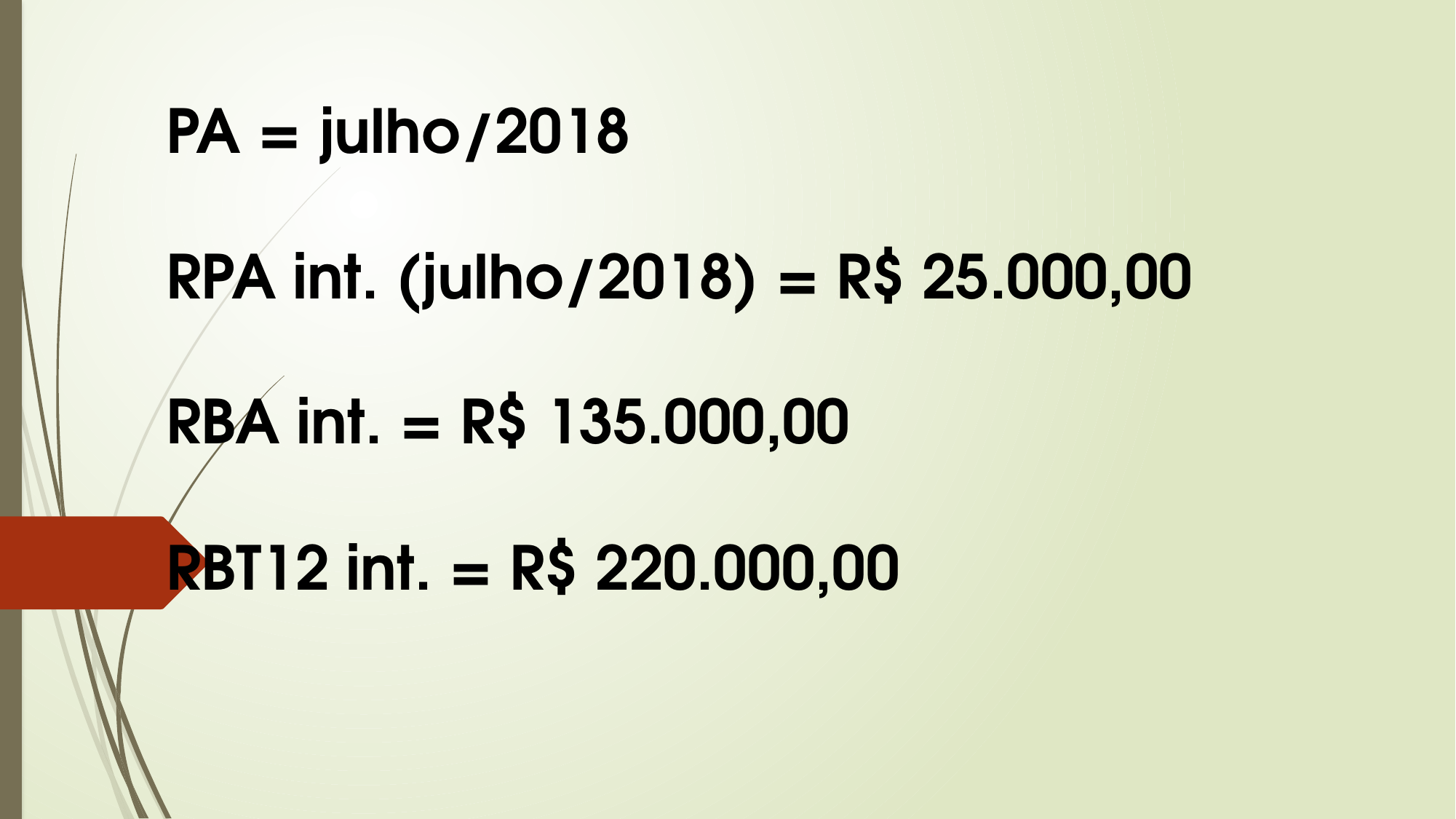

PA = julho/2018

RPA int. (julho/2018) = R$ 25.000,00

RBA int. = R$ 135.000,00

RBT12 int. = R$ 220.000,00